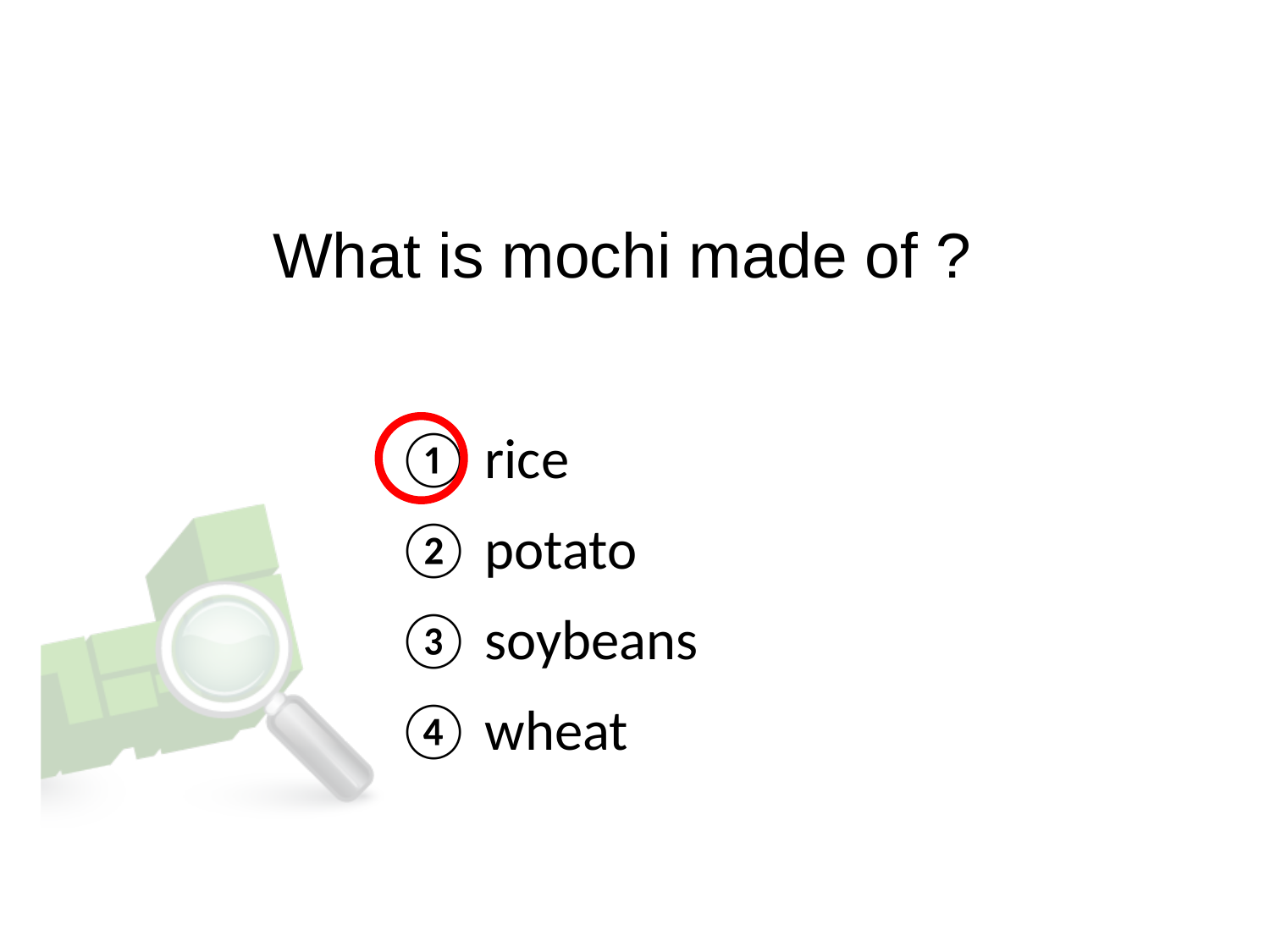

# What is mochi made of ?
① rice
② potato
③ soybeans
④ wheat